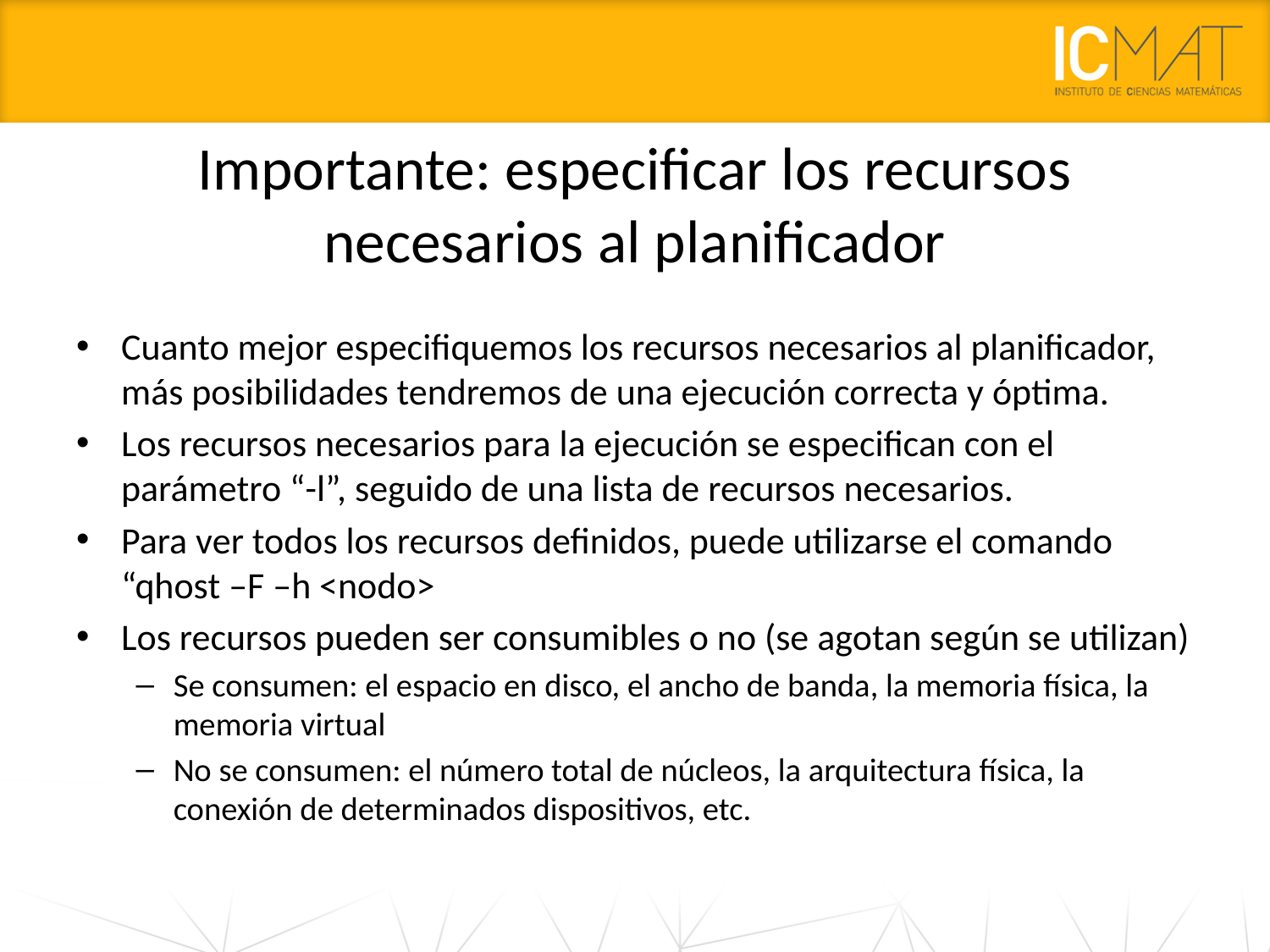

# Importante: especificar los recursos necesarios al planificador
Cuanto mejor especifiquemos los recursos necesarios al planificador, más posibilidades tendremos de una ejecución correcta y óptima.
Los recursos necesarios para la ejecución se especifican con el parámetro “-l”, seguido de una lista de recursos necesarios.
Para ver todos los recursos definidos, puede utilizarse el comando “qhost –F –h <nodo>
Los recursos pueden ser consumibles o no (se agotan según se utilizan)
Se consumen: el espacio en disco, el ancho de banda, la memoria física, la memoria virtual
No se consumen: el número total de núcleos, la arquitectura física, la conexión de determinados dispositivos, etc.